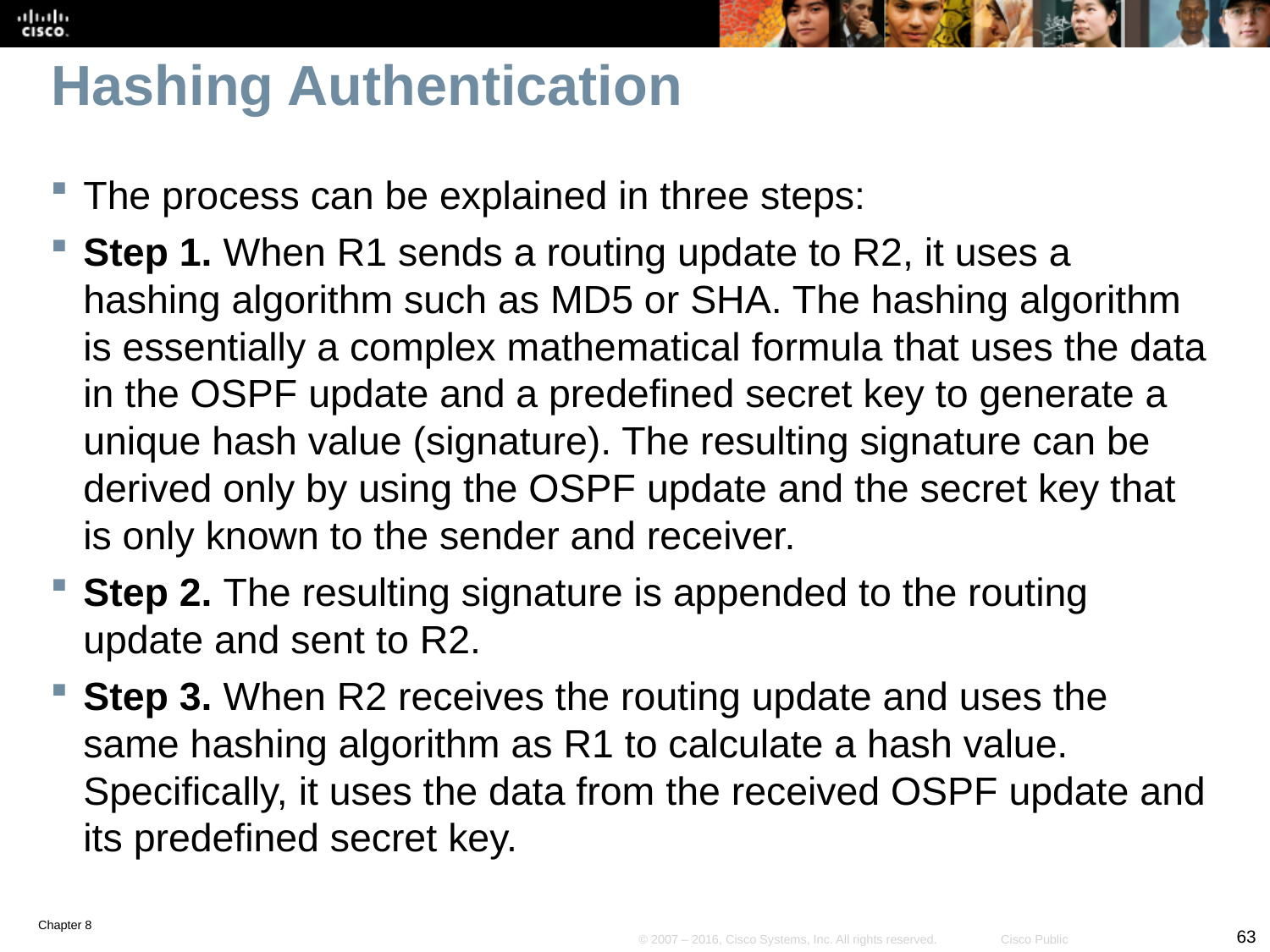

# Hashing Authentication
The process can be explained in three steps:
Step 1. When R1 sends a routing update to R2, it uses a hashing algorithm such as MD5 or SHA. The hashing algorithm is essentially a complex mathematical formula that uses the data in the OSPF update and a predefined secret key to generate a unique hash value (signature). The resulting signature can be derived only by using the OSPF update and the secret key that is only known to the sender and receiver.
Step 2. The resulting signature is appended to the routing update and sent to R2.
Step 3. When R2 receives the routing update and uses the same hashing algorithm as R1 to calculate a hash value. Specifically, it uses the data from the received OSPF update and its predefined secret key.